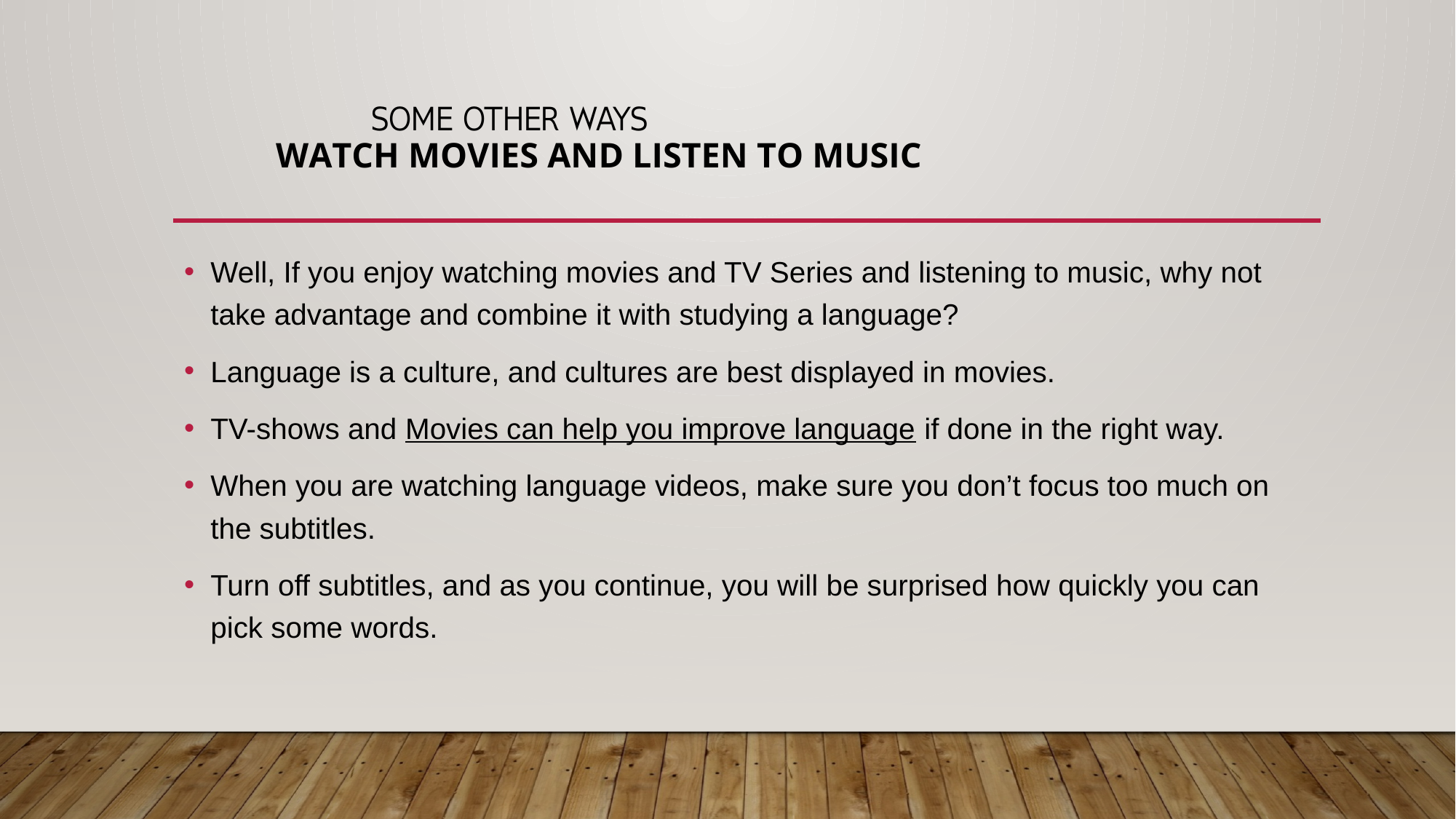

# Some other ways Watch Movies and listen to Music
Well, If you enjoy watching movies and TV Series and listening to music, why not take advantage and combine it with studying a language?
Language is a culture, and cultures are best displayed in movies.
TV-shows and Movies can help you improve language if done in the right way.
When you are watching language videos, make sure you don’t focus too much on the subtitles.
Turn off subtitles, and as you continue, you will be surprised how quickly you can pick some words.